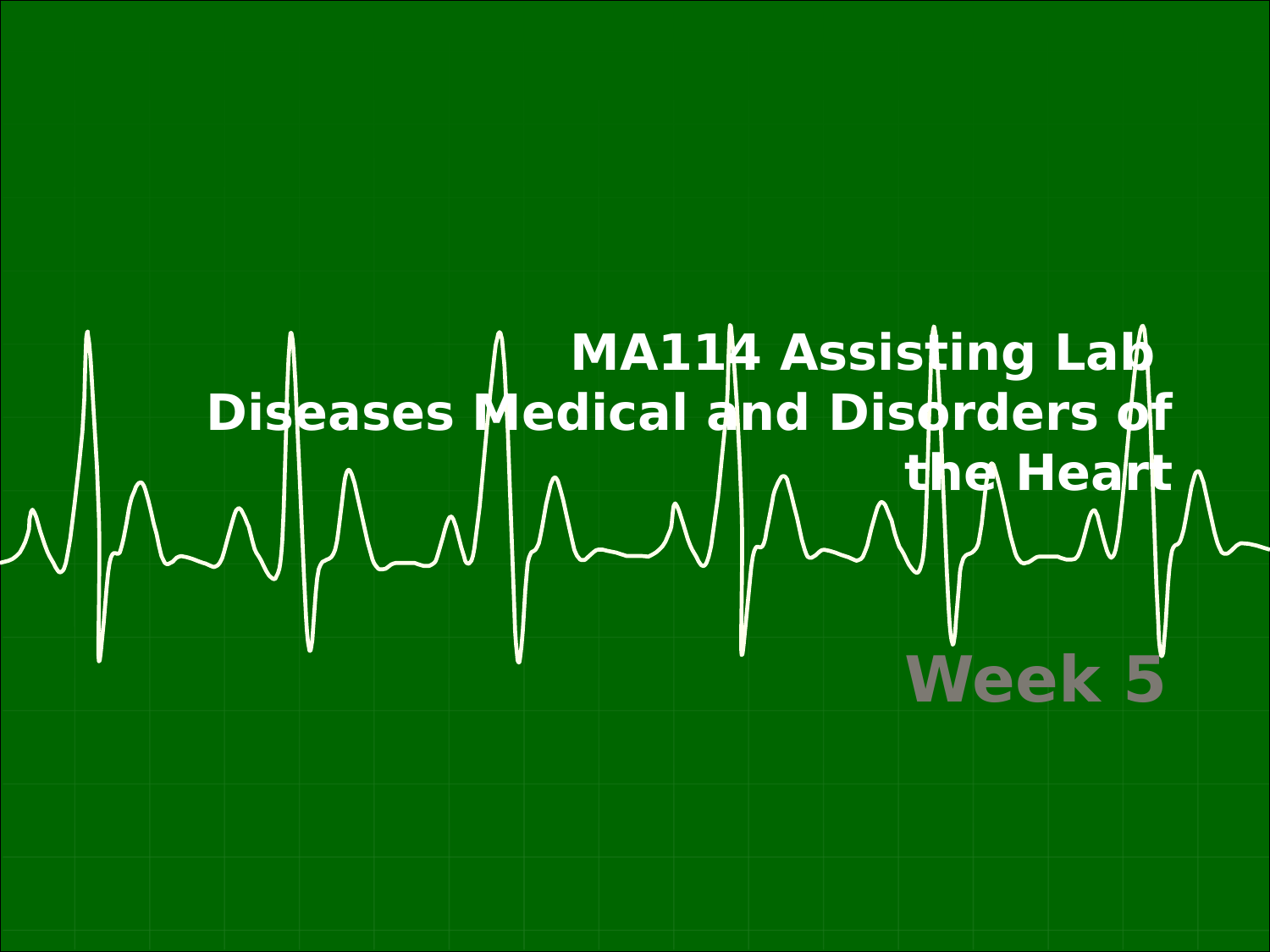

# MA114 Assisting Lab Diseases Medical and Disorders of the Heart
Week 5